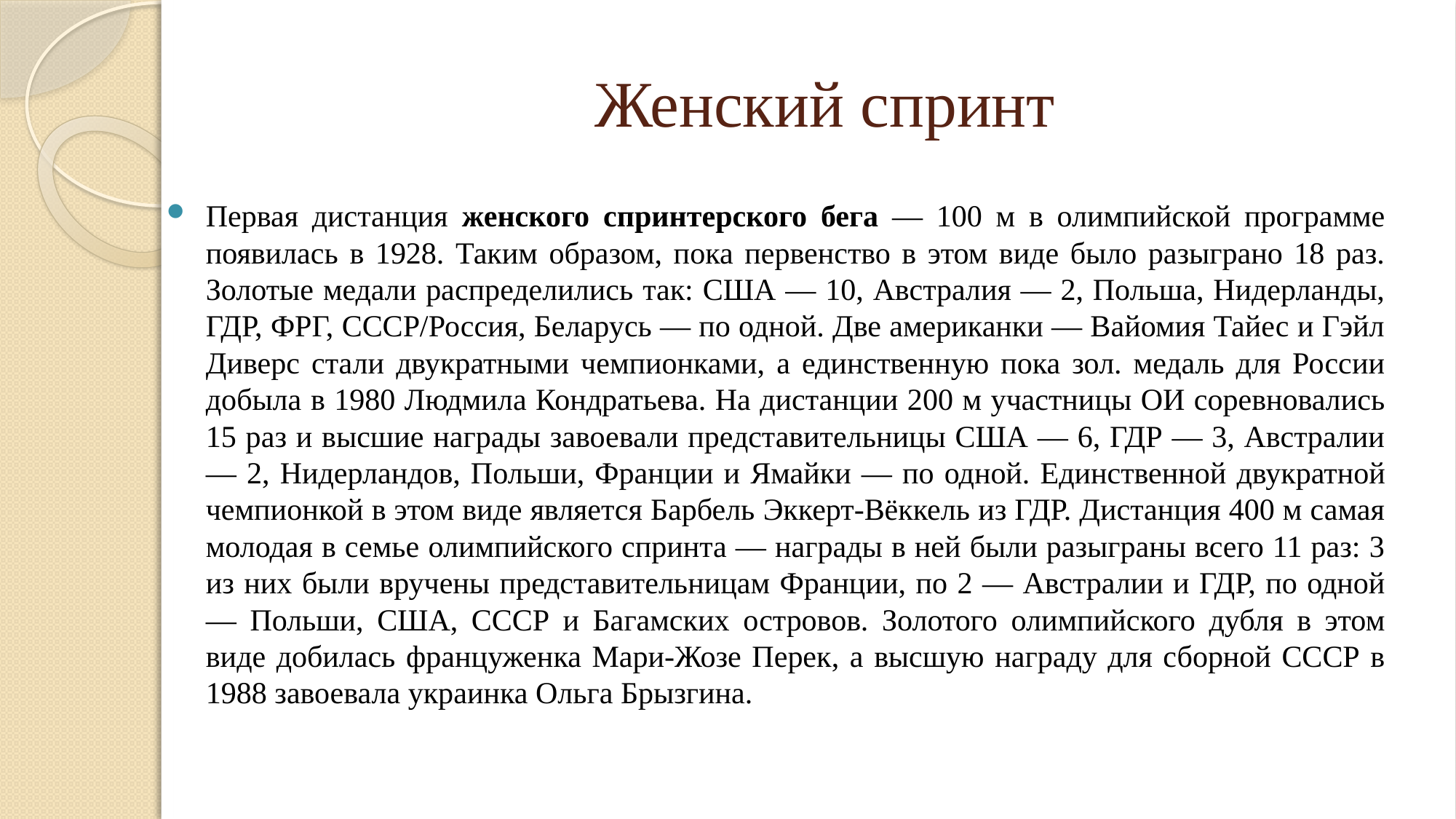

# Женский спринт
Первая дистанция женского спринтерского бега — 100 м в олимпийской программе появилась в 1928. Таким образом, пока первенство в этом виде было разыграно 18 раз. Золотые медали распределились так: США — 10, Австралия — 2, Польша, Нидерланды, ГДР, ФРГ, СССР/Россия, Беларусь — по одной. Две американки — Вайомия Тайес и Гэйл Диверс стали двукратными чемпионками, а единственную пока зол. медаль для России добыла в 1980 Людмила Кондратьева. На дистанции 200 м участницы ОИ соревновались 15 раз и высшие награды завоевали представительницы США — 6, ГДР — 3, Австралии — 2, Нидерландов, Польши, Франции и Ямайки — по одной. Единственной двукратной чемпионкой в этом виде является Барбель Эккерт-Вёккель из ГДР. Дистанция 400 м самая молодая в семье олимпийского спринта — награды в ней были разыграны всего 11 раз: 3 из них были вручены представительницам Франции, по 2 — Австралии и ГДР, по одной — Польши, США, СССР и Багамских островов. Золотого олимпийского дубля в этом виде добилась француженка Мари-Жозе Перек, а высшую награду для сборной СССР в 1988 завоевала украинка Ольга Брызгина.